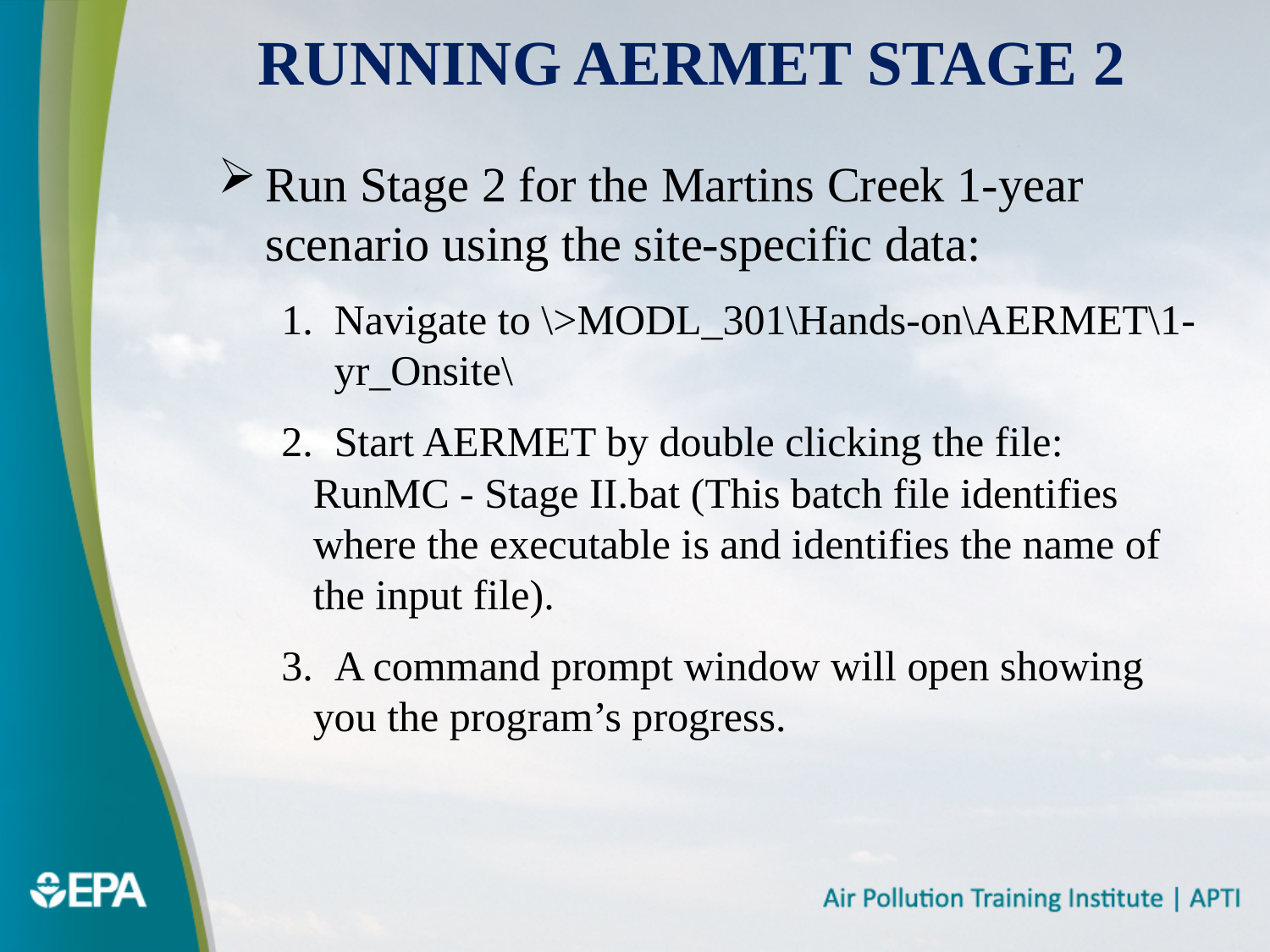

# Running AERMET Stage 2
Run Stage 2 for the Martins Creek 1-year scenario using the site-specific data:
  Navigate to \>MODL_301\Hands-on\AERMET\1-   yr_Onsite\
  Start AERMET by double clicking the file: RunMC - Stage II.bat (This batch file identifies where the executable is and identifies the name of the input file).
  A command prompt window will open showing you the program’s progress.